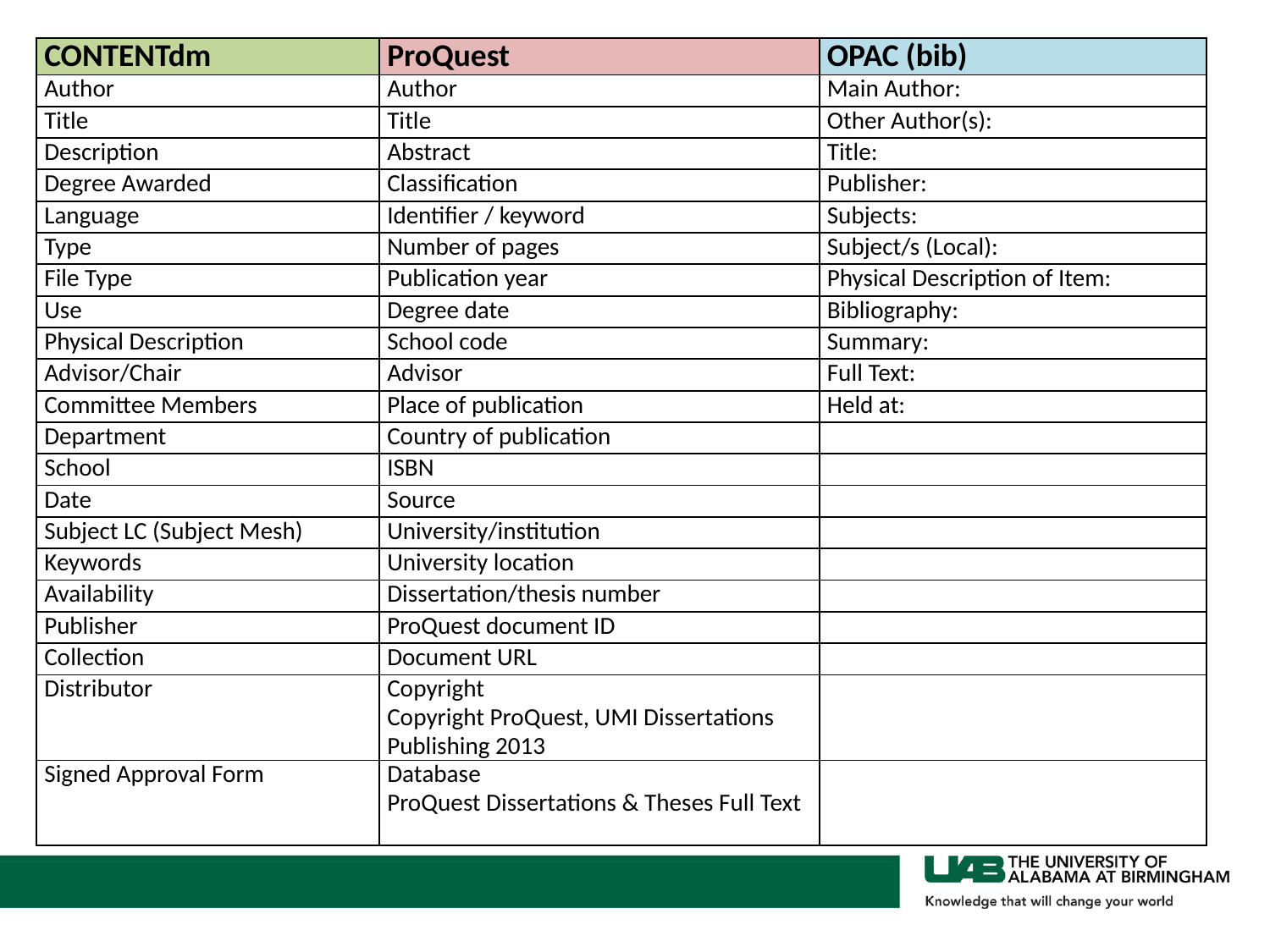

| CONTENTdm | ProQuest | OPAC (bib) |
| --- | --- | --- |
| Author | Author | Main Author: |
| Title | Title | Other Author(s): |
| Description | Abstract | Title: |
| Degree Awarded | Classification | Publisher: |
| Language | Identifier / keyword | Subjects: |
| Type | Number of pages | Subject/s (Local): |
| File Type | Publication year | Physical Description of Item: |
| Use | Degree date | Bibliography: |
| Physical Description | School code | Summary: |
| Advisor/Chair | Advisor | Full Text: |
| Committee Members | Place of publication | Held at: |
| Department | Country of publication |  |
| School | ISBN |  |
| Date | Source |  |
| Subject LC (Subject Mesh) | University/institution |  |
| Keywords | University location |  |
| Availability | Dissertation/thesis number |  |
| Publisher | ProQuest document ID |  |
| Collection | Document URL |  |
| Distributor | Copyright Copyright ProQuest, UMI Dissertations Publishing 2013 |  |
| Signed Approval Form | Database ProQuest Dissertations & Theses Full Text |  |